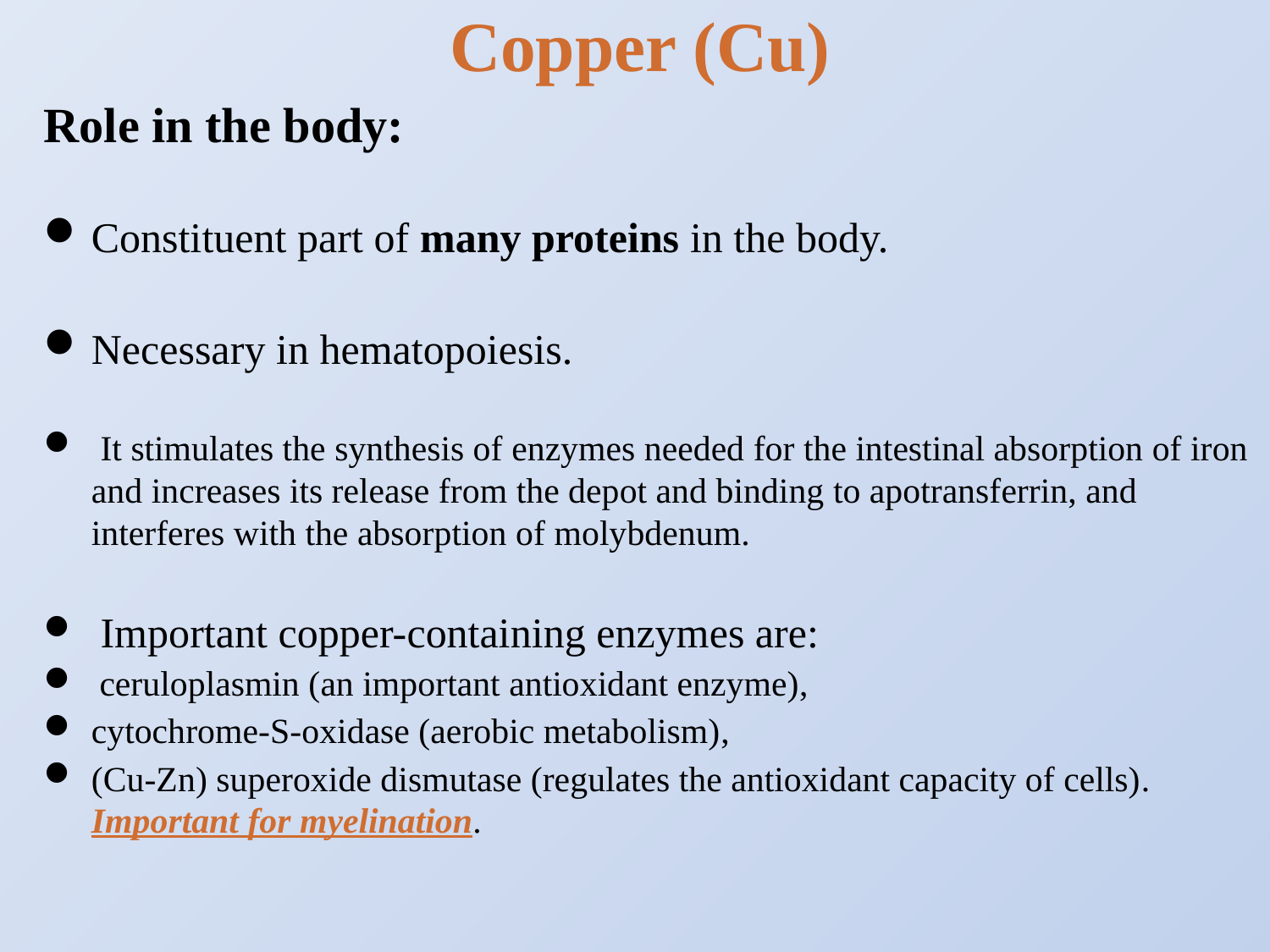

Copper (Cu)
Role in the body:

Constituent part of many proteins in the body.

Necessary in hematopoiesis.

 It stimulates the synthesis of enzymes needed for the intestinal absorption of iron and increases its release from the depot and binding to apotransferrin, and interferes with the absorption of molybdenum.

 Important copper-containing enzymes are:
 ceruloplasmin (an important antioxidant enzyme),
cytochrome-S-oxidase (aerobic metabolism),
(Cu-Zn) superoxide dismutase (regulates the antioxidant capacity of cells). Important for myelination.